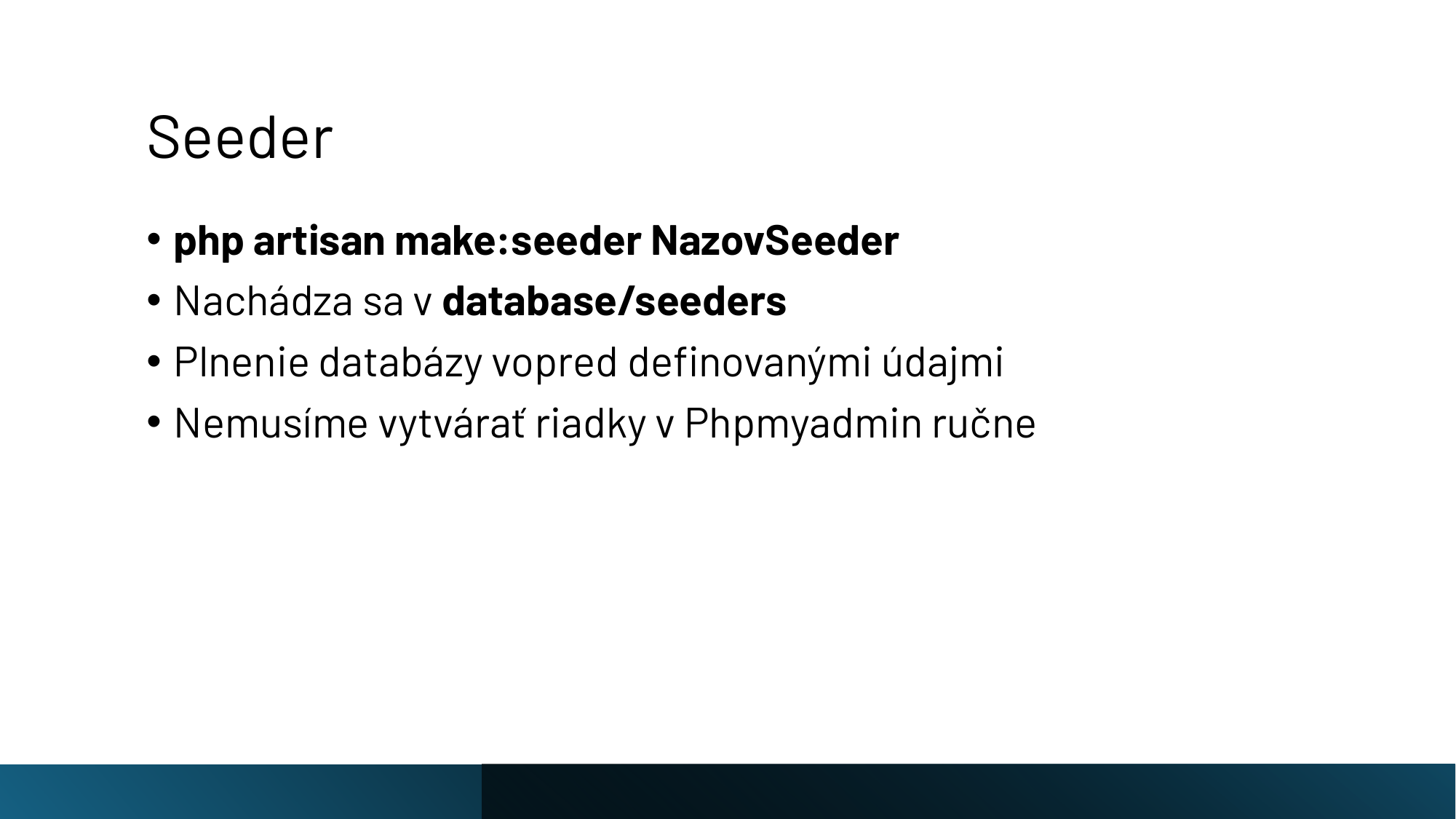

# Seeder
php artisan make:seeder NazovSeeder
Nachádza sa v database/seeders
Plnenie databázy vopred definovanými údajmi
Nemusíme vytvárať riadky v Phpmyadmin ručne